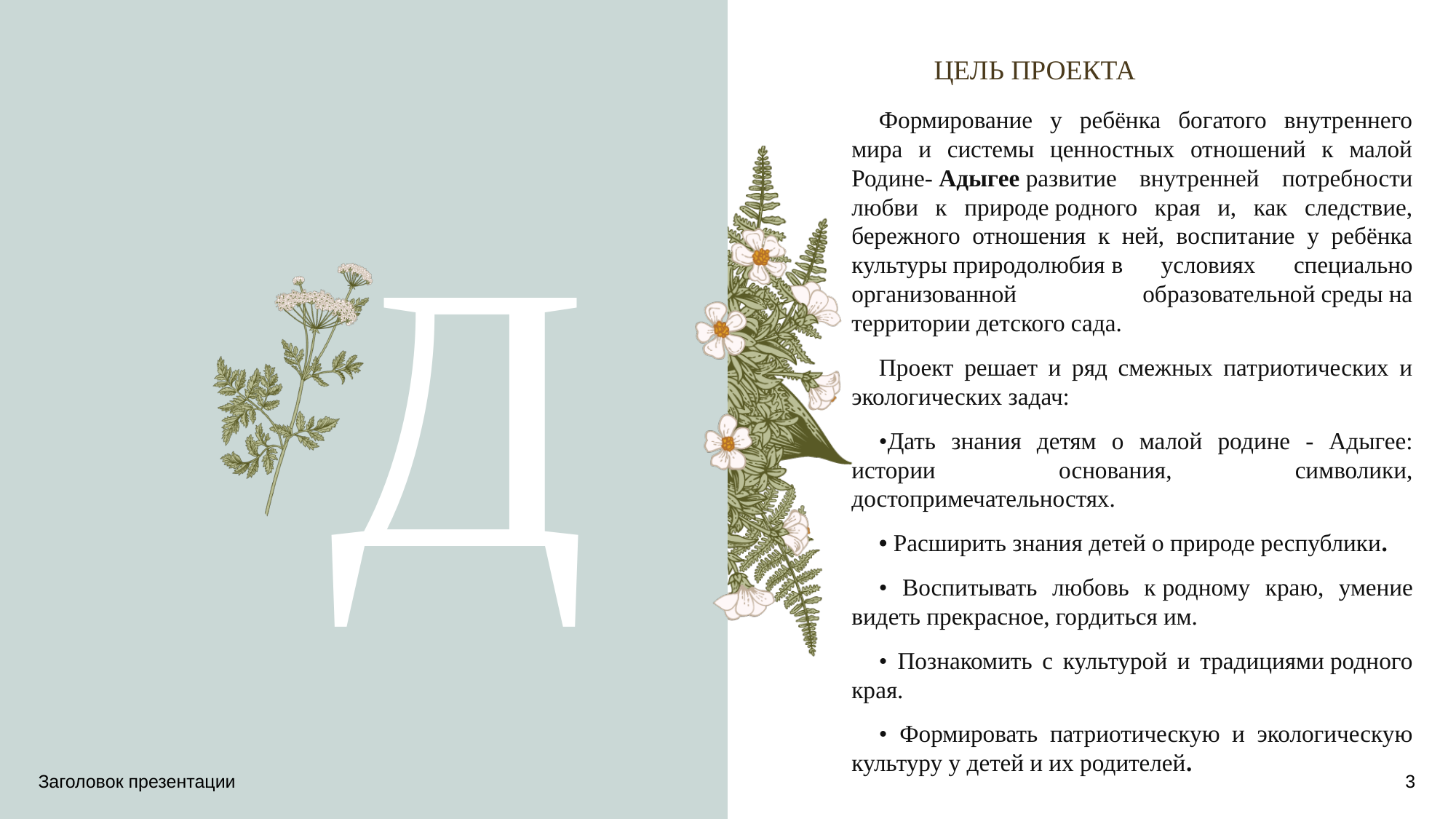

# ЦЕЛЬ ПРОЕКТА
Формирование у ребёнка богатого внутреннего мира и системы ценностных отношений к малой Родине- Адыгее развитие внутренней потребности любви к природе родного края и, как следствие, бережного отношения к ней, воспитание у ребёнка культуры природолюбия в условиях специально организованной образовательной среды на территории детского сада.
Проект решает и ряд смежных патриотических и экологических задач:
•Дать знания детям о малой родине - Адыгее: истории основания, символики, достопримечательностях.
• Расширить знания детей о природе республики.
• Воспитывать любовь к родному краю, умение видеть прекрасное, гордиться им.
• Познакомить с культурой и традициями родного края.
• Формировать патриотическую и экологическую культуру у детей и их родителей.

  Д
Заголовок презентации
3